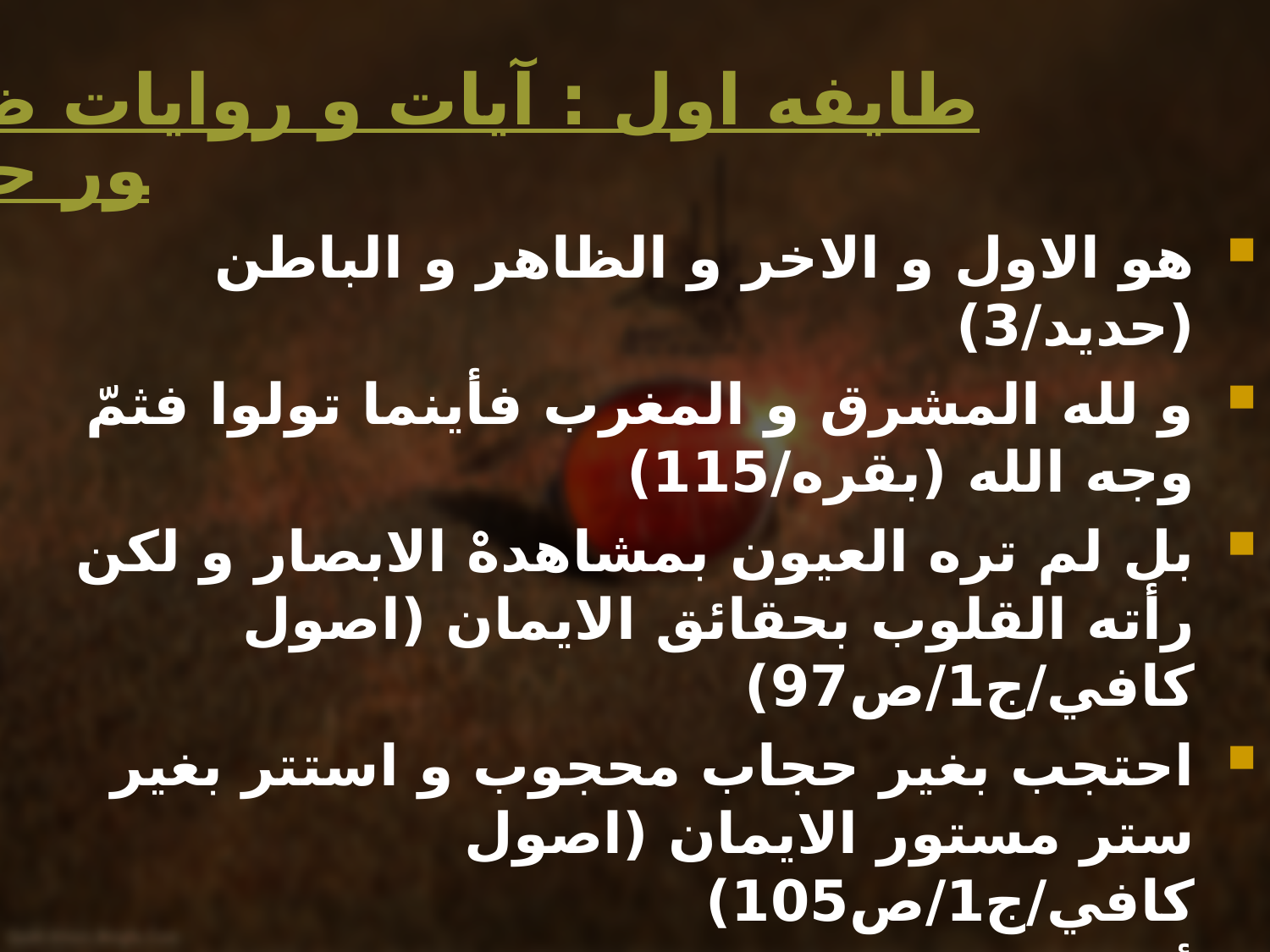

# طايفه اول : آيات و روايات ظهور حق

هو الاول و الاخر و الظاهر و الباطن (حديد/3)
و لله المشرق و المغرب فأينما تولوا فثمّ وجه الله (بقره/115)
بل لم تره العيون بمشاهدهْْ الابصار و لکن رأته القلوب بحقائق الايمان (اصول کافي/ج1/ص97)
احتجب بغير حجاب محجوب و استتر بغير ستر مستور الايمان (اصول کافي/ج1/ص105)
ألغيرک من الظهور ماليس لک...متي غبت حتي تحتاج الي دليل يدل عليک متي بعدت حتي تکون الآثار هي التي توصلنا اليک عميت عين لا تراک (دعاي عرفه)